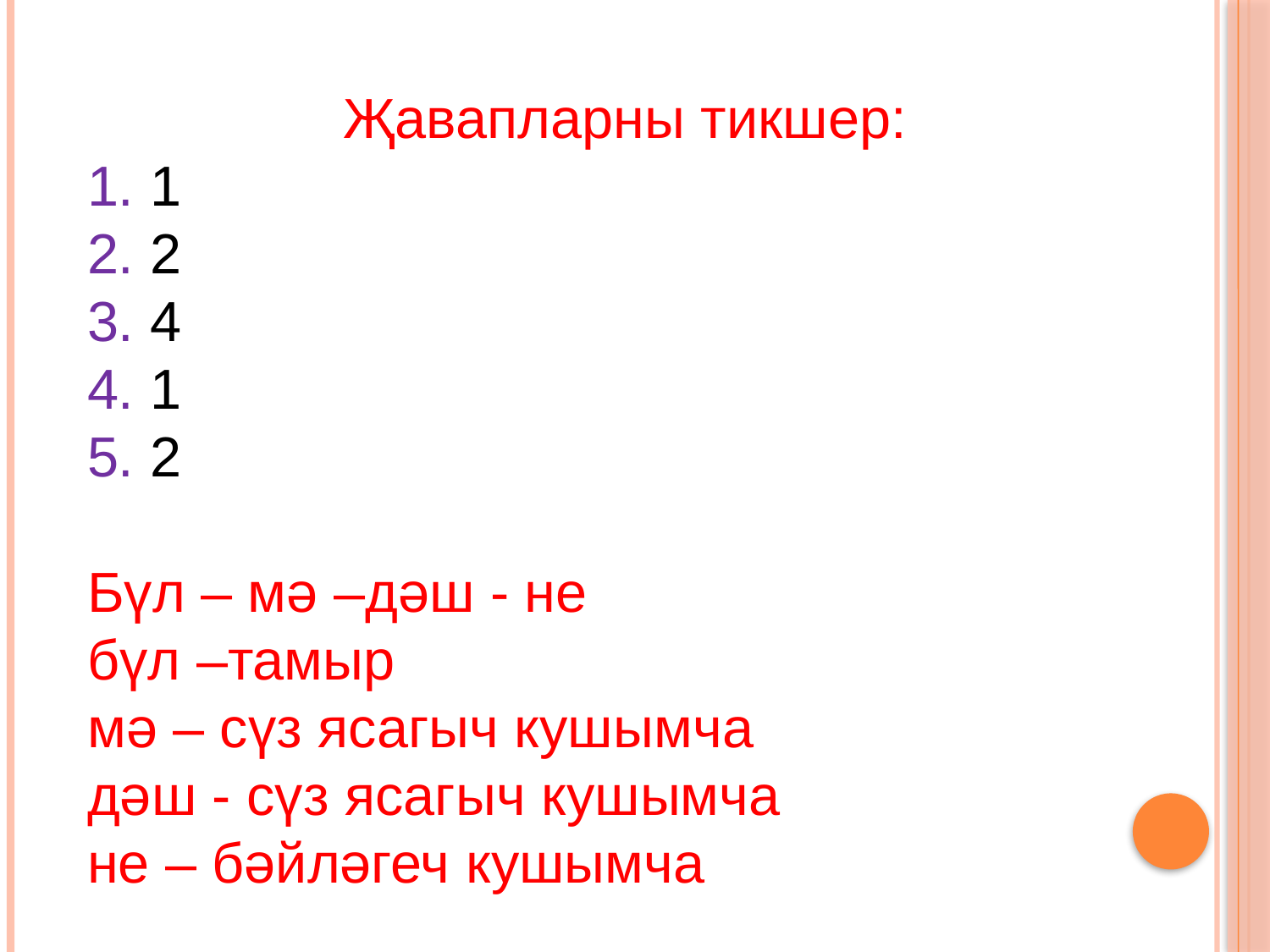

Җавапларны тикшер:
1. 1
2. 2
3. 4
4. 1
5. 2

Бүл – мә –дәш - не
бүл –тамыр
мә – сүз ясагыч кушымча
дәш - сүз ясагыч кушымча
не – бәйләгеч кушымча